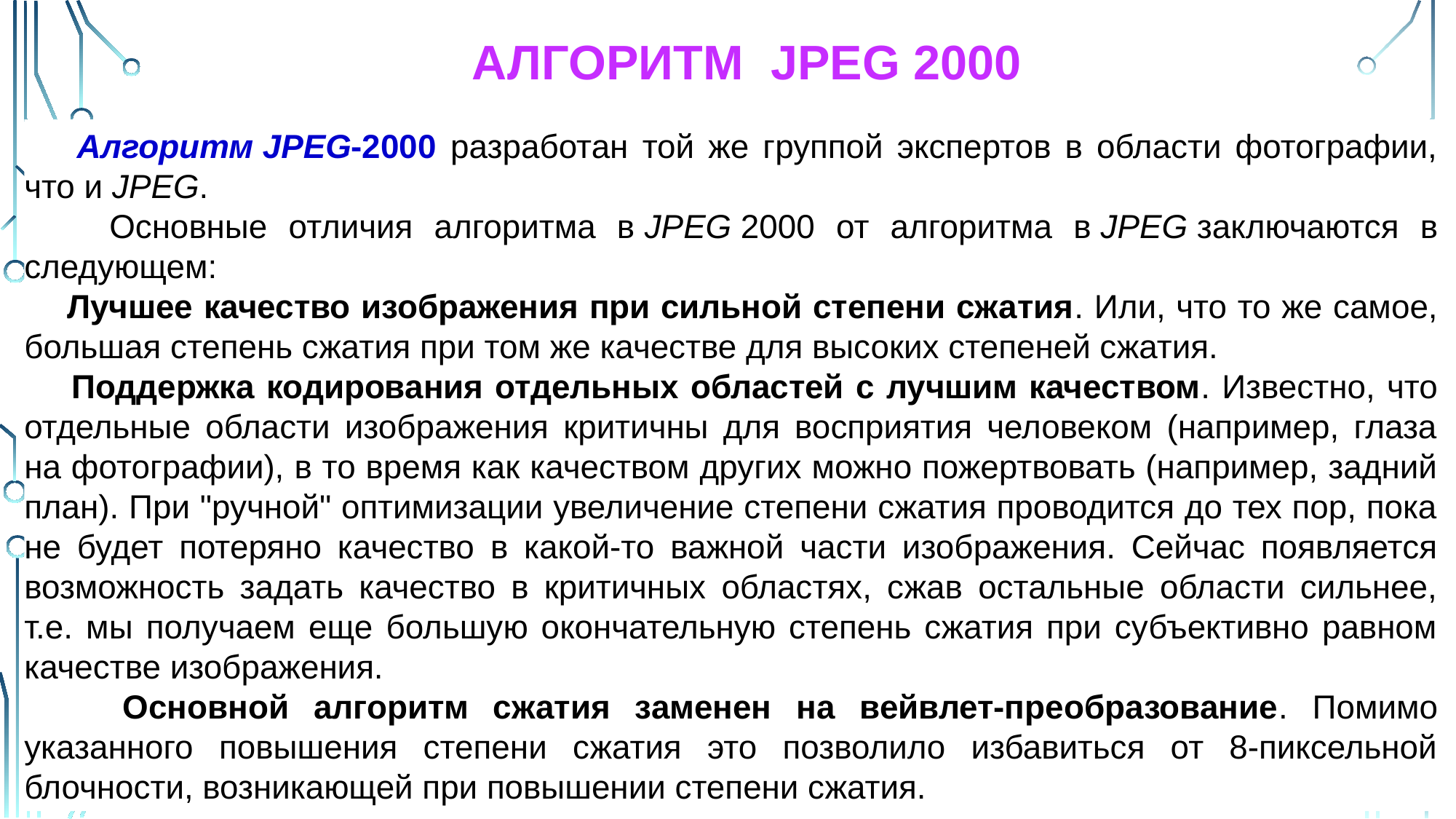

Алгоритм  JPEG 2000
    Алгоритм JPEG-2000 разработан той же группой экспертов в области фотографии, что и JPEG.
    Основные отличия алгоритма в JPEG 2000 от алгоритма в JPEG заключаются в следующем:
    Лучшее качество изображения при сильной степени сжатия. Или, что то же самое, большая степень сжатия при том же качестве для высоких степеней сжатия.
    Поддержка кодирования отдельных областей с лучшим качеством. Известно, что отдельные области изображения критичны для восприятия человеком (например, глаза на фотографии), в то время как качеством других можно пожертвовать (например, задний план). При "ручной" оптимизации увеличение степени сжатия проводится до тех пор, пока не будет потеряно качество в какой-то важной части изображения. Сейчас появляется возможность задать качество в критичных областях, сжав остальные области сильнее, т.е. мы получаем еще большую окончательную степень сжатия при субъективно равном качестве изображения.
    Основной алгоритм сжатия заменен на вейвлет-преобразование. Помимо указанного повышения степени сжатия это позволило избавиться от 8-пиксельной блочности, возникающей при повышении степени сжатия.